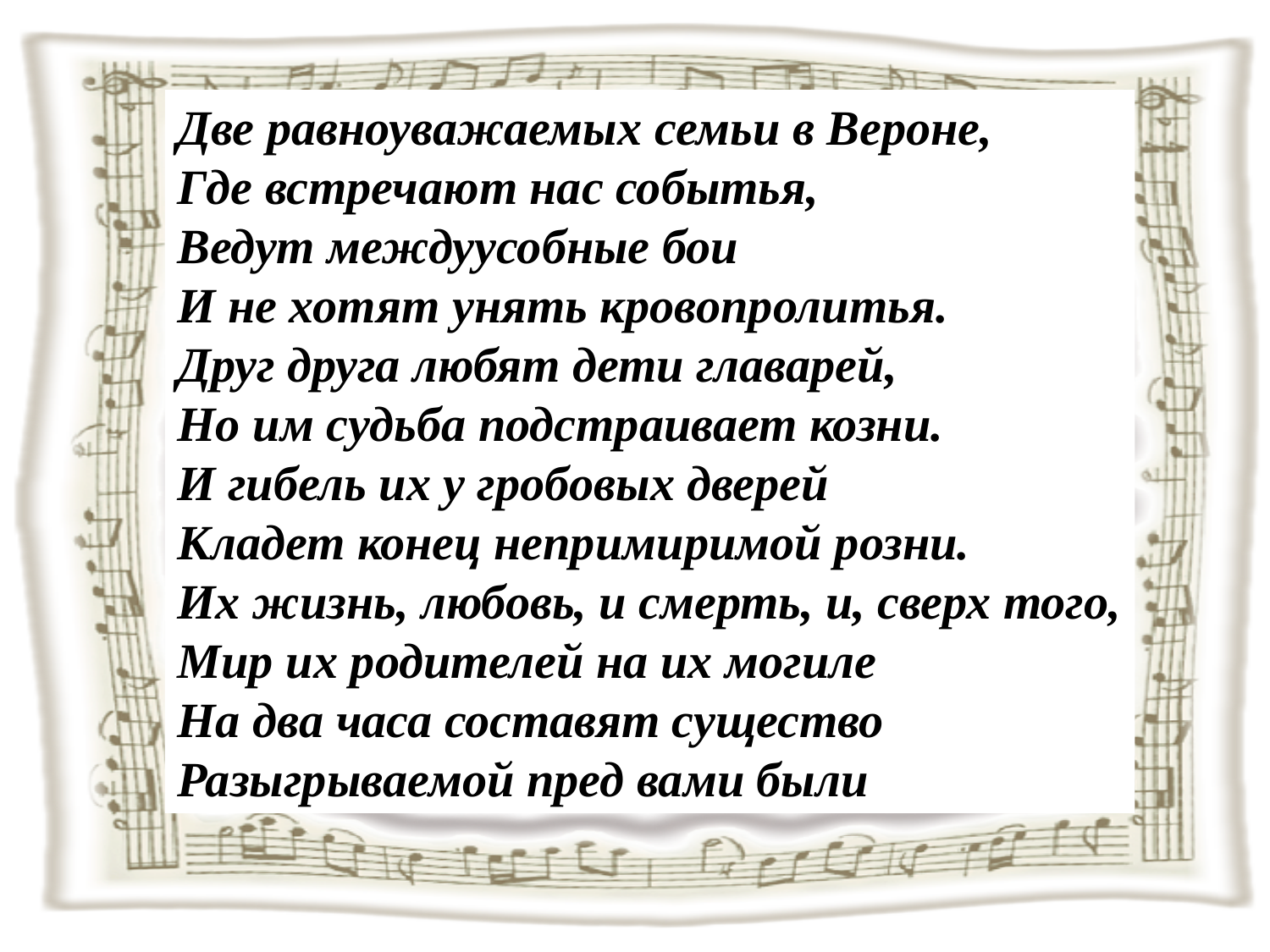

Две равноуважаемых семьи в Вероне,
Где встречают нас событья,
Ведут междуусобные бои
И не хотят унять кровопролитья.
Друг друга любят дети главарей,
Но им судьба подстраивает козни.
И гибель их у гробовых дверей
Кладет конец непримиримой розни.
Их жизнь, любовь, и смерть, и, сверх того,
Мир их родителей на их могиле
На два часа составят существо
Разыгрываемой пред вами были